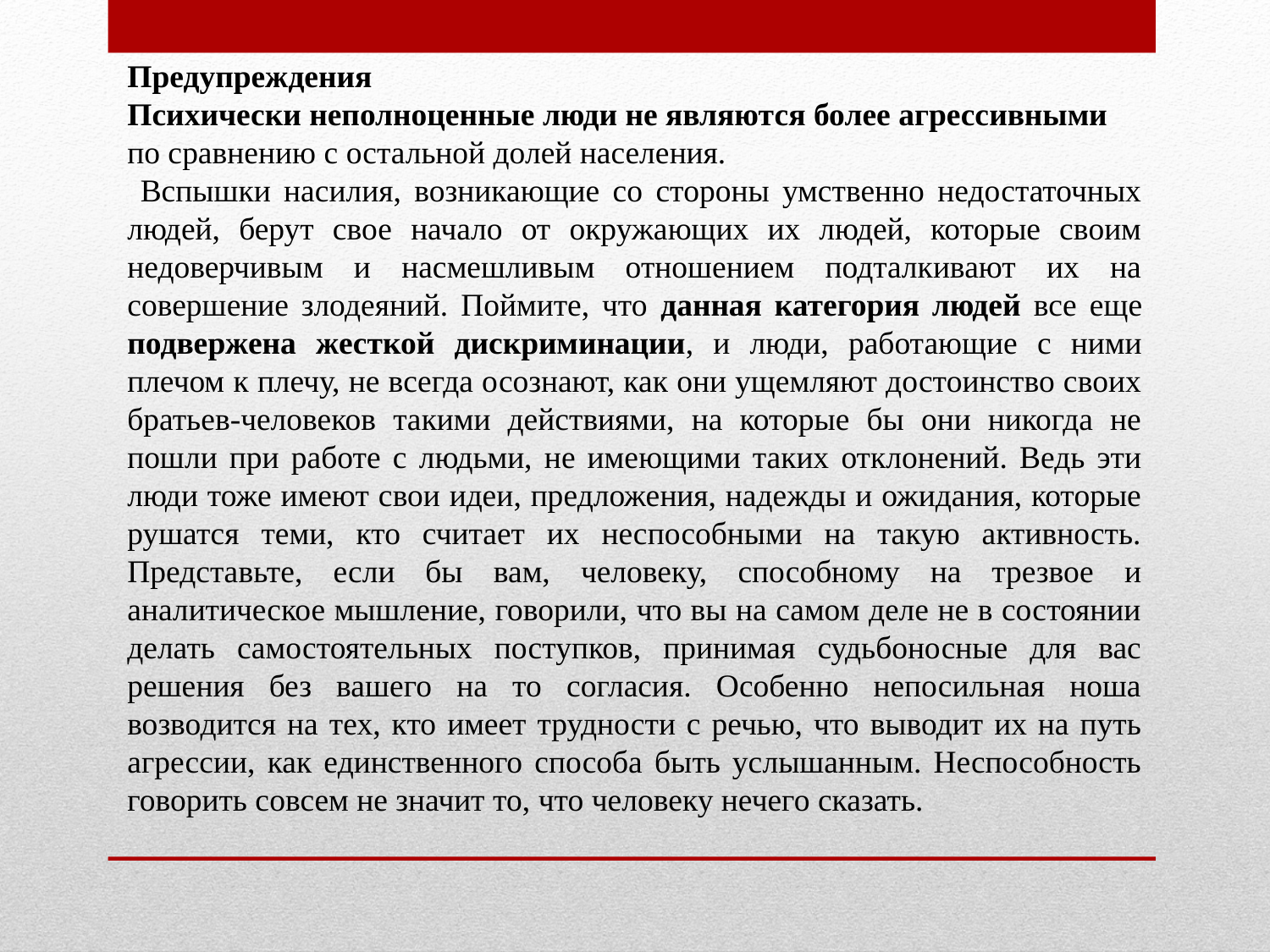

Предупреждения
Психически неполноценные люди не являются более агрессивными по сравнению с остальной долей населения.
 Вспышки насилия, возникающие со стороны умственно недостаточных людей, берут свое начало от окружающих их людей, которые своим недоверчивым и насмешливым отношением подталкивают их на совершение злодеяний. Поймите, что данная категория людей все еще подвержена жесткой дискриминации, и люди, работающие с ними плечом к плечу, не всегда осознают, как они ущемляют достоинство своих братьев-человеков такими действиями, на которые бы они никогда не пошли при работе с людьми, не имеющими таких отклонений. Ведь эти люди тоже имеют свои идеи, предложения, надежды и ожидания, которые рушатся теми, кто считает их неспособными на такую активность. Представьте, если бы вам, человеку, способному на трезвое и аналитическое мышление, говорили, что вы на самом деле не в состоянии делать самостоятельных поступков, принимая судьбоносные для вас решения без вашего на то согласия. Особенно непосильная ноша возводится на тех, кто имеет трудности с речью, что выводит их на путь агрессии, как единственного способа быть услышанным. Неспособность говорить совсем не значит то, что человеку нечего сказать.